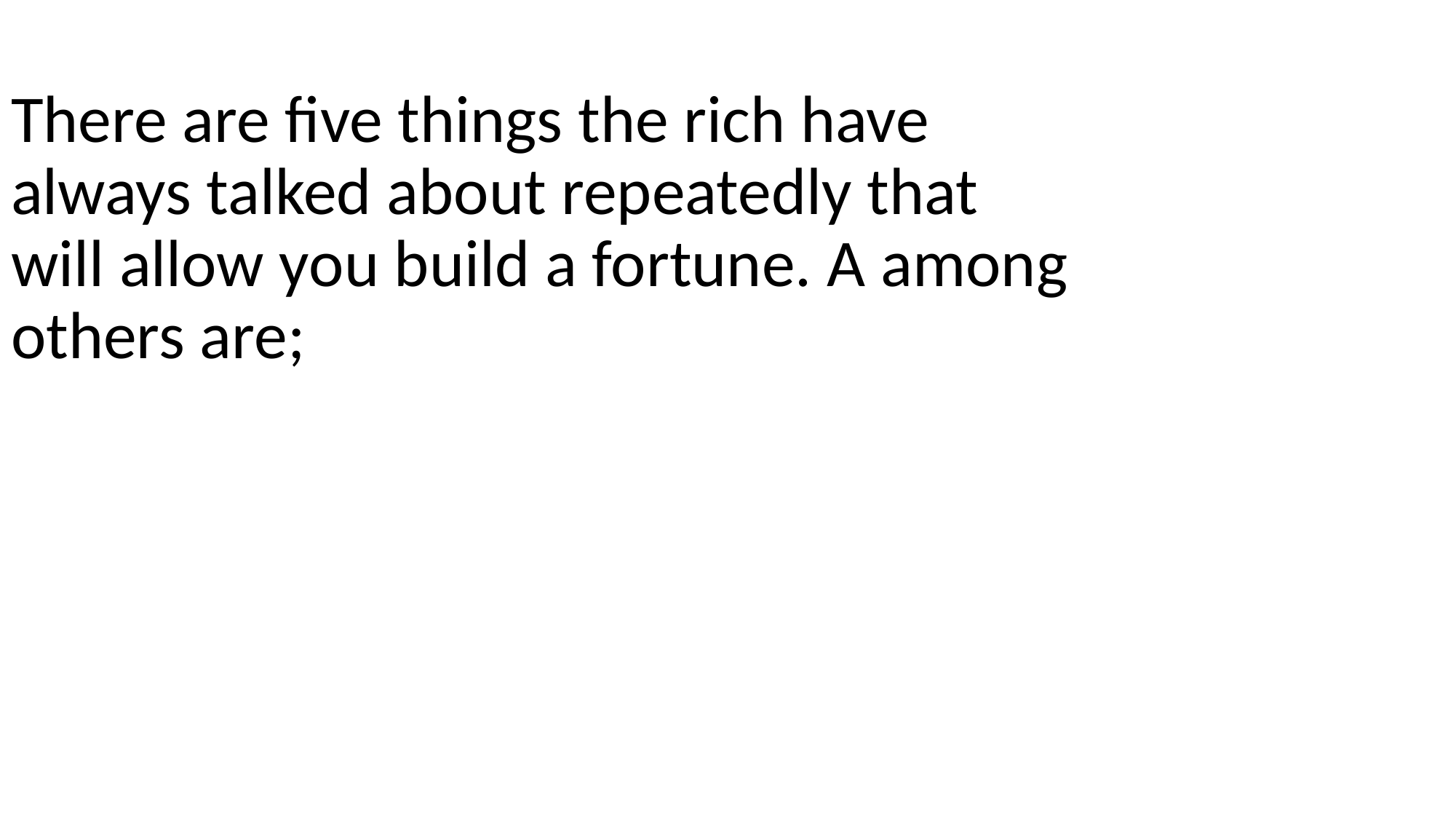

There are five things the rich have always talked about repeatedly that will allow you build a fortune. A among others are;